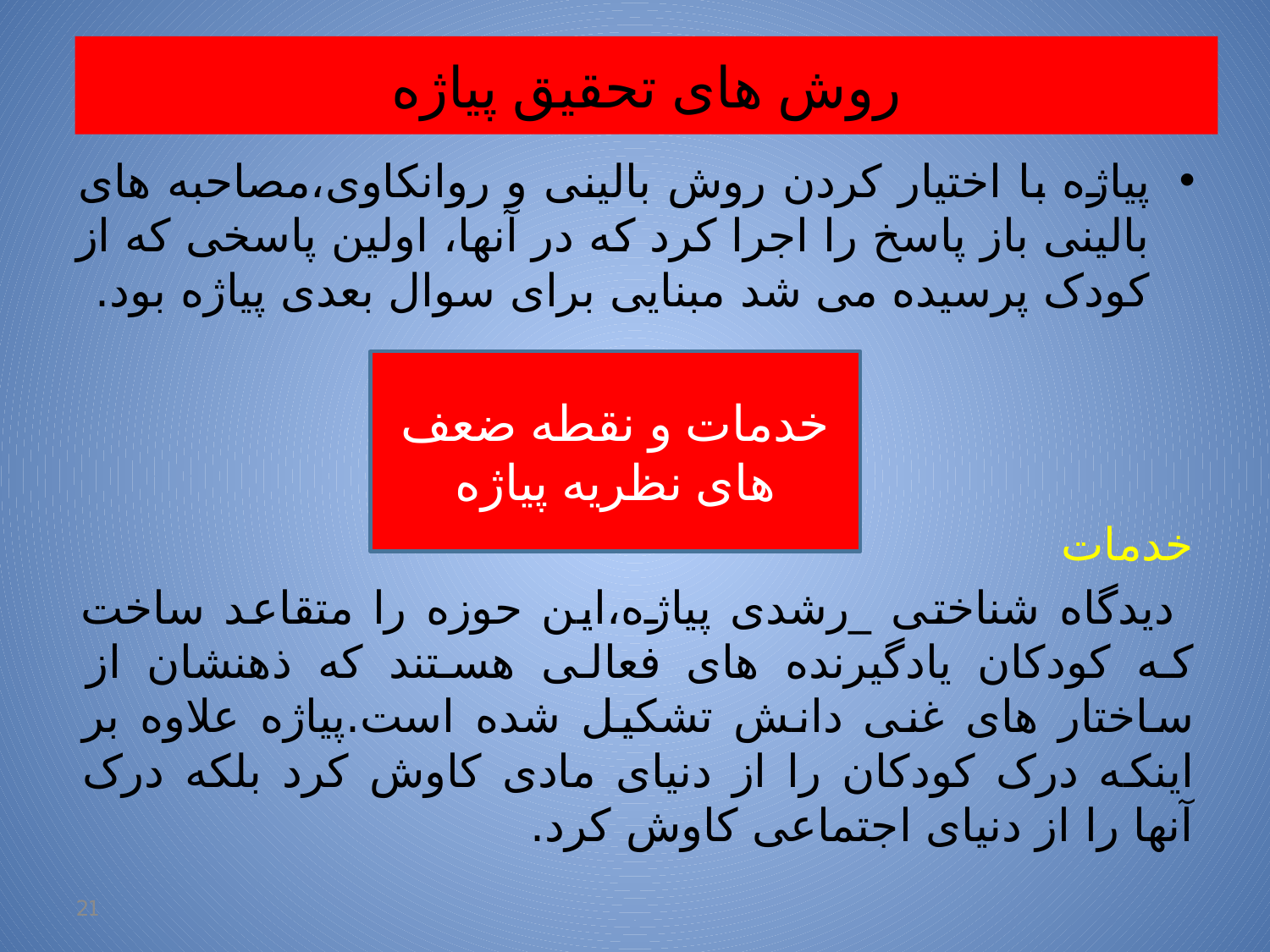

# روش های تحقیق پیاژه
پیاژه با اختیار کردن روش بالینی و روانکاوی،مصاحبه های بالینی باز پاسخ را اجرا کرد که در آنها، اولین پاسخی که از کودک پرسیده می شد مبنایی برای سوال بعدی پیاژه بود.

خدمات
 دیدگاه شناختی _رشدی پیاژه،این حوزه را متقاعد ساخت که کودکان یادگیرنده های فعالی هستند که ذهنشان از ساختار های غنی دانش تشکیل شده است.پیاژه علاوه بر اینکه درک کودکان را از دنیای مادی کاوش کرد بلکه درک آنها را از دنیای اجتماعی کاوش کرد.

خدمات و نقطه ضعف های نظریه پیاژه
21